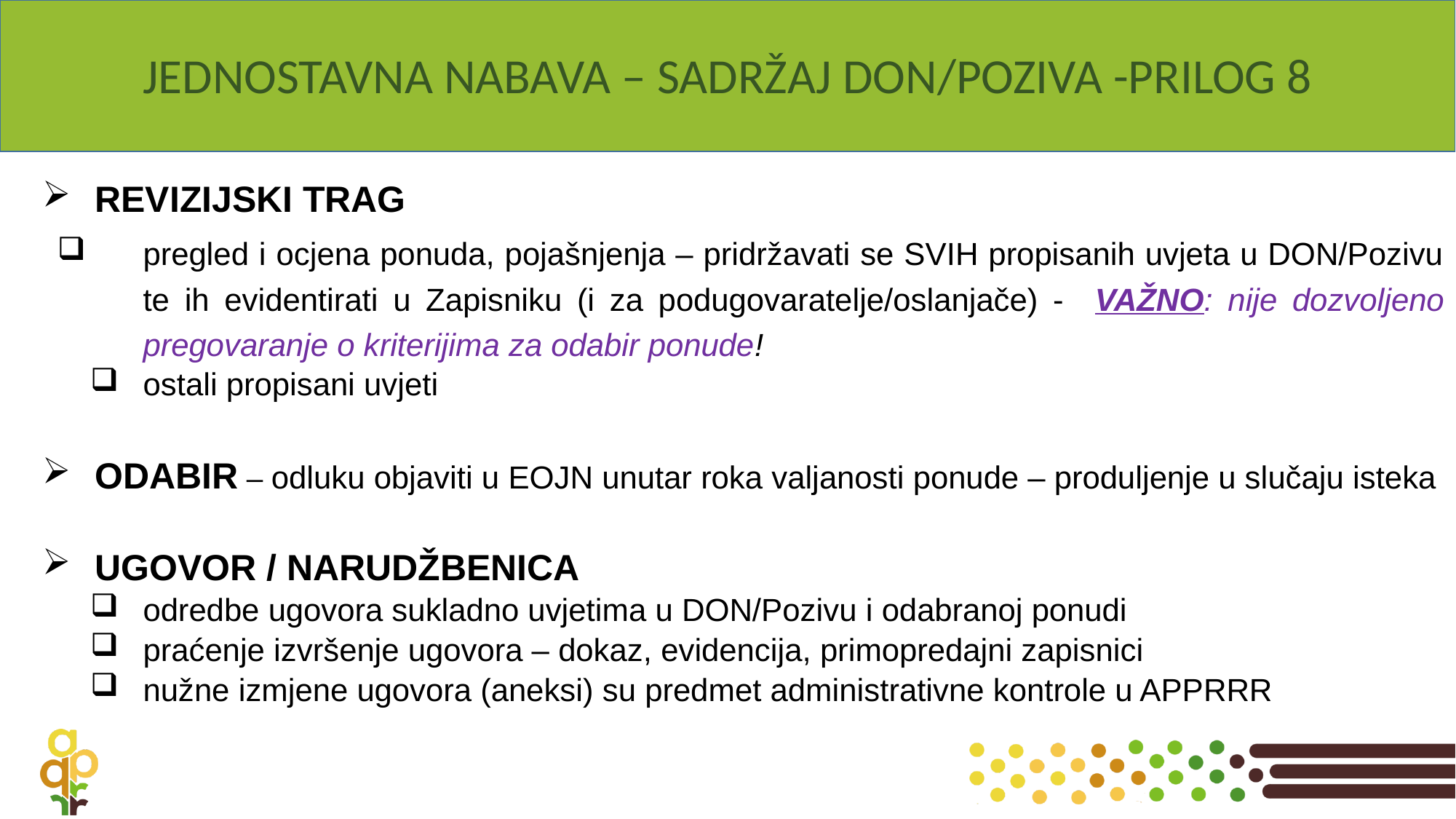

# JEDNOSTAVNA NABAVA – SADRŽAJ DON/POZIVA -PRILOG 8

REVIZIJSKI TRAG
pregled i ocjena ponuda, pojašnjenja – pridržavati se SVIH propisanih uvjeta u DON/Pozivu te ih evidentirati u Zapisniku (i za podugovaratelje/oslanjače) -  VAŽNO: nije dozvoljeno pregovaranje o kriterijima za odabir ponude!
ostali propisani uvjeti

ODABIR – odluku objaviti u EOJN unutar roka valjanosti ponude – produljenje u slučaju isteka

UGOVOR / NARUDŽBENICA
odredbe ugovora sukladno uvjetima u DON/Pozivu i odabranoj ponudi
praćenje izvršenje ugovora – dokaz, evidencija, primopredajni zapisnici
nužne izmjene ugovora (aneksi) su predmet administrativne kontrole u APPRRR